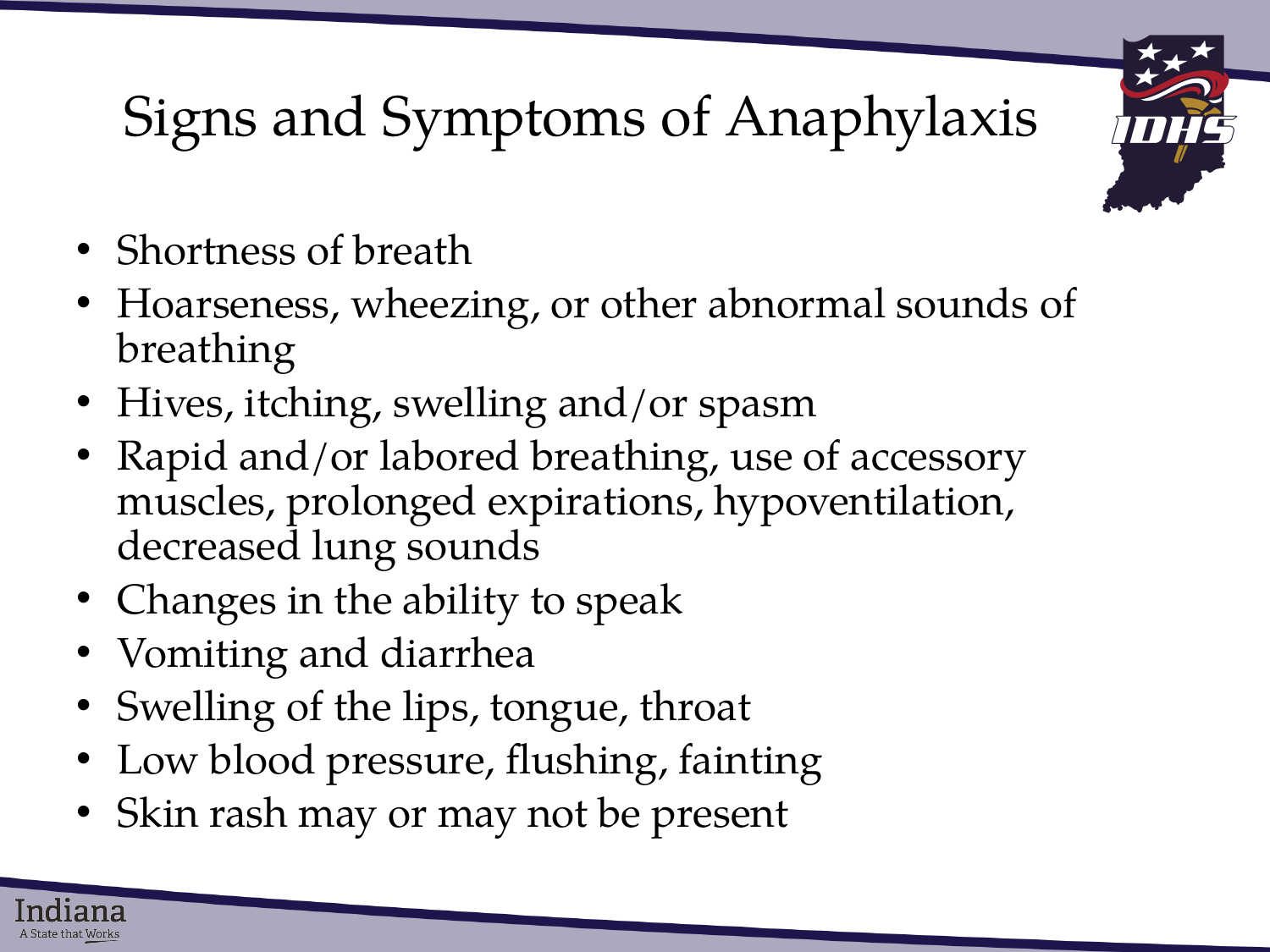

# Signs and Symptoms of Anaphylaxis
Shortness of breath
Hoarseness, wheezing, or other abnormal sounds of breathing
Hives, itching, swelling and/or spasm
Rapid and/or labored breathing, use of accessory muscles, prolonged expirations, hypoventilation, decreased lung sounds
Changes in the ability to speak
Vomiting and diarrhea
Swelling of the lips, tongue, throat
Low blood pressure, flushing, fainting
Skin rash may or may not be present